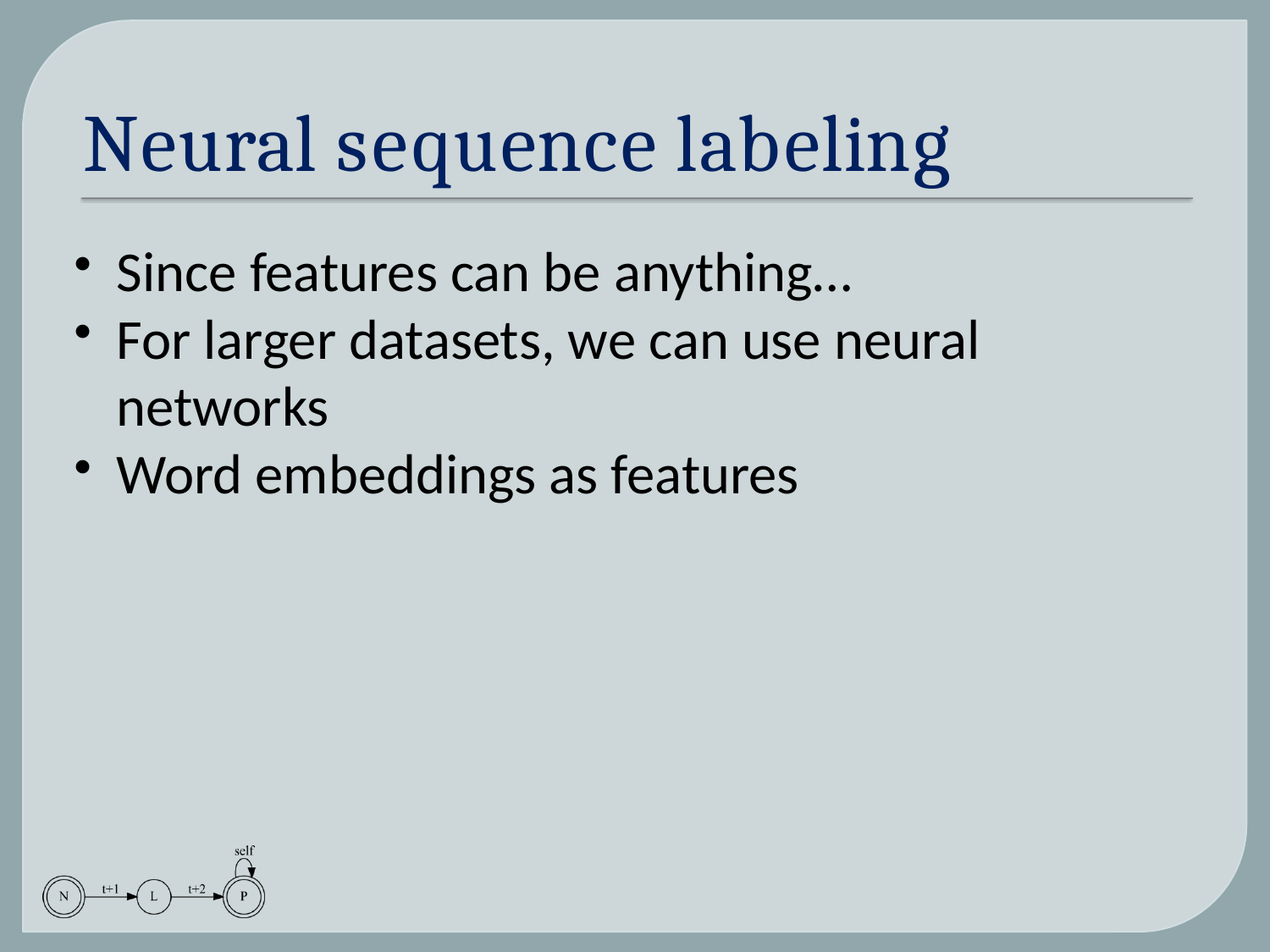

# Neural sequence labeling
Since features can be anything…
For larger datasets, we can use neural networks
Word embeddings as features